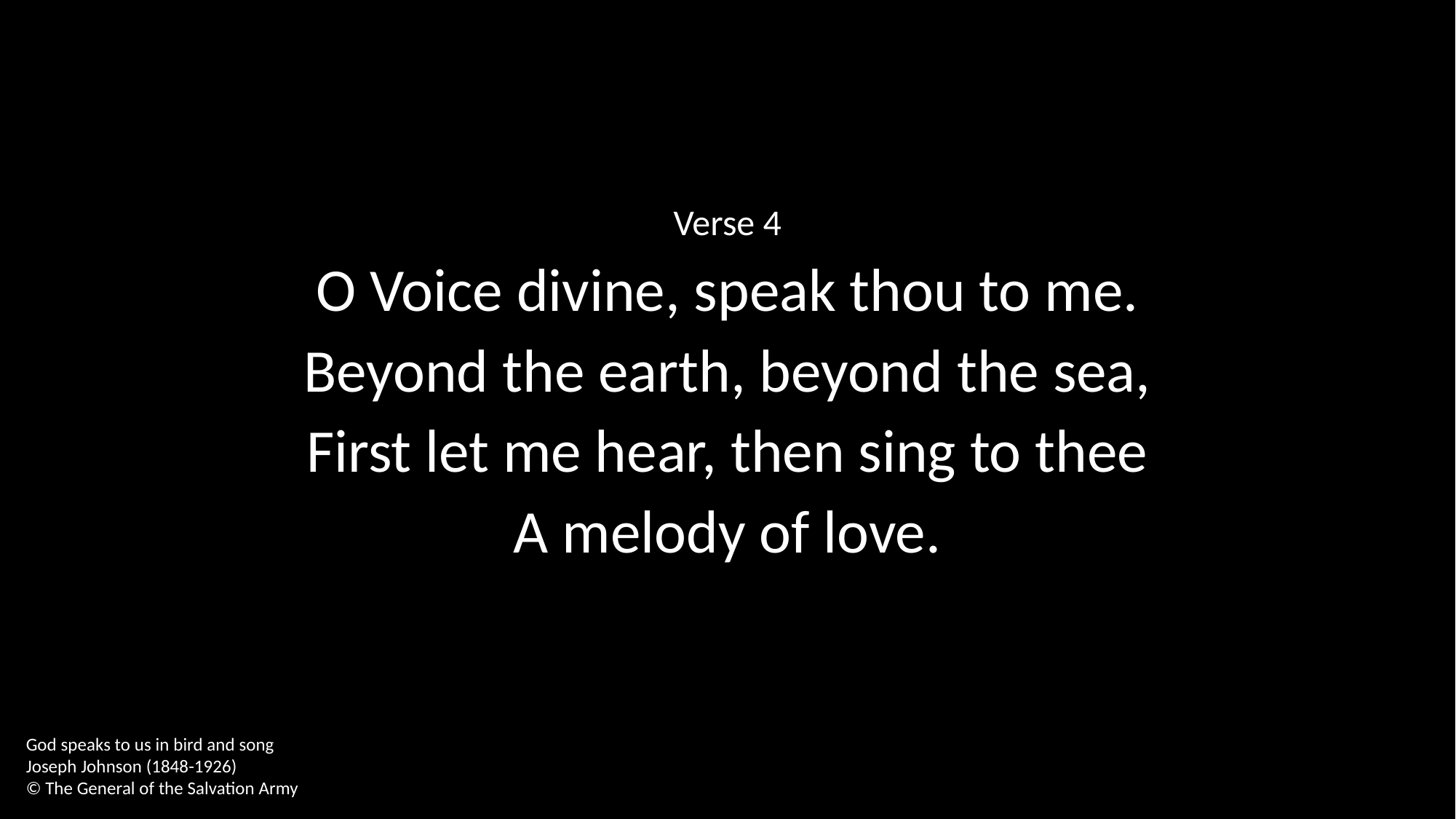

Verse 4
O Voice divine, speak thou to me.
Beyond the earth, beyond the sea,
First let me hear, then sing to thee
A melody of love.
God speaks to us in bird and song
Joseph Johnson (1848-1926)
© The General of the Salvation Army